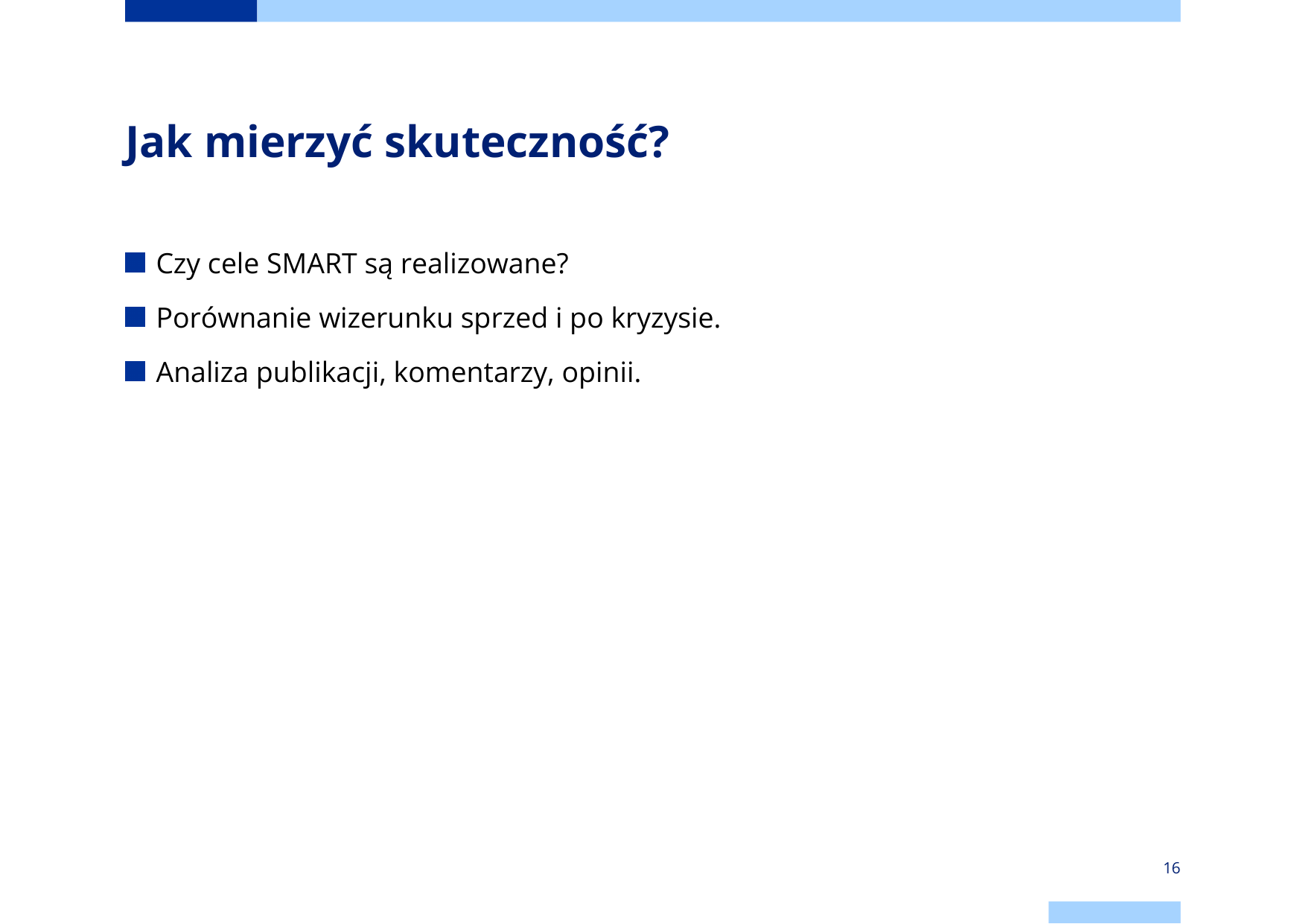

# Jak mierzyć skuteczność?
Czy cele SMART są realizowane?
Porównanie wizerunku sprzed i po kryzysie.
Analiza publikacji, komentarzy, opinii.
16